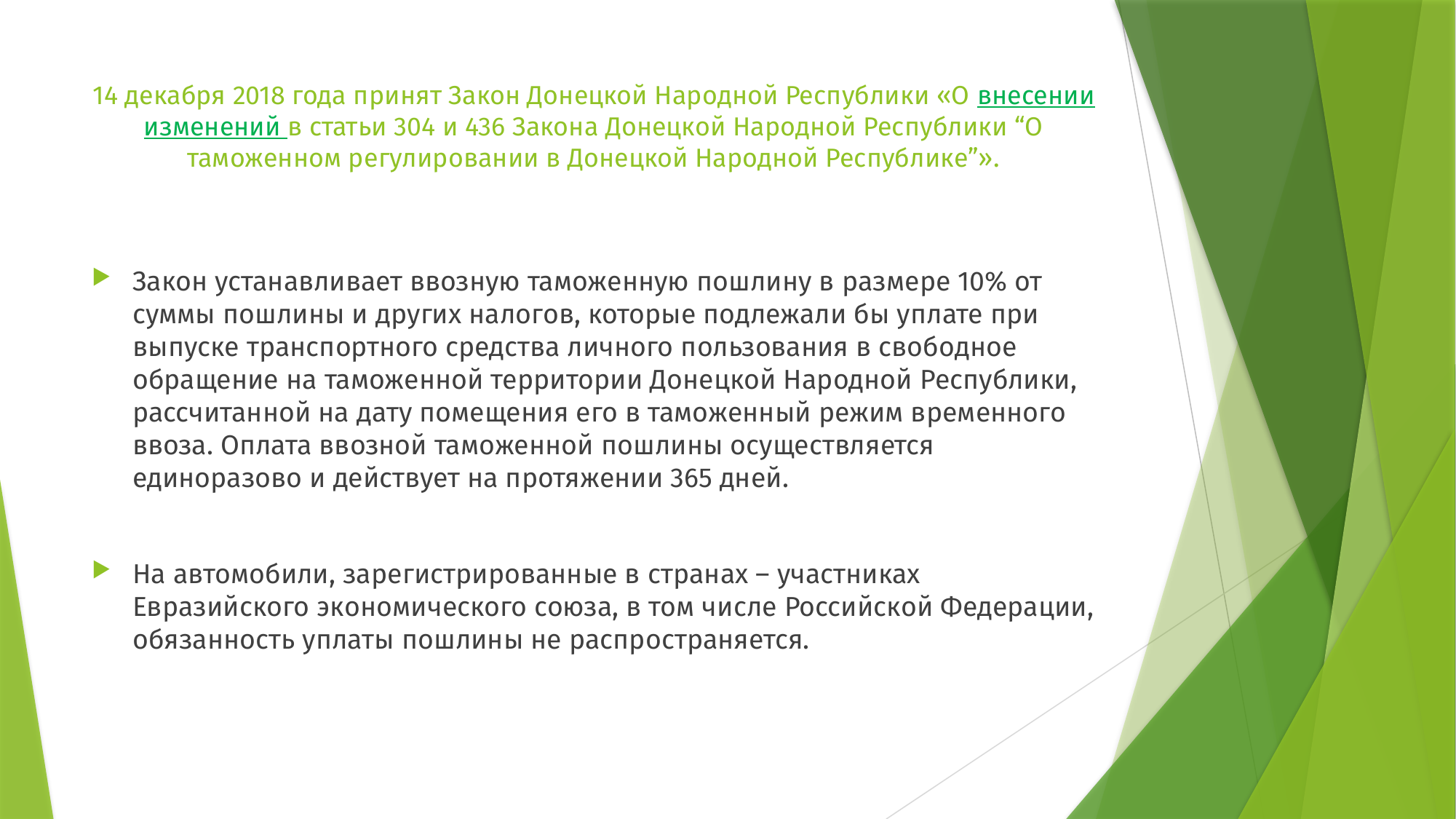

# 14 декабря 2018 года принят Закон Донецкой Народной Республики «О внесении изменений в статьи 304 и 436 Закона Донецкой Народной Республики “О таможенном регулировании в Донецкой Народной Республике”».
Закон устанавливает ввозную таможенную пошлину в размере 10% от суммы пошлины и других налогов, которые подлежали бы уплате при выпуске транспортного средства личного пользования в свободное обращение на таможенной территории Донецкой Народной Республики, рассчитанной на дату помещения его в таможенный режим временного ввоза. Оплата ввозной таможенной пошлины осуществляется единоразово и действует на протяжении 365 дней.

На автомобили, зарегистрированные в странах – участниках Евразийского экономического союза, в том числе Российской Федерации, обязанность уплаты пошлины не распространяется.